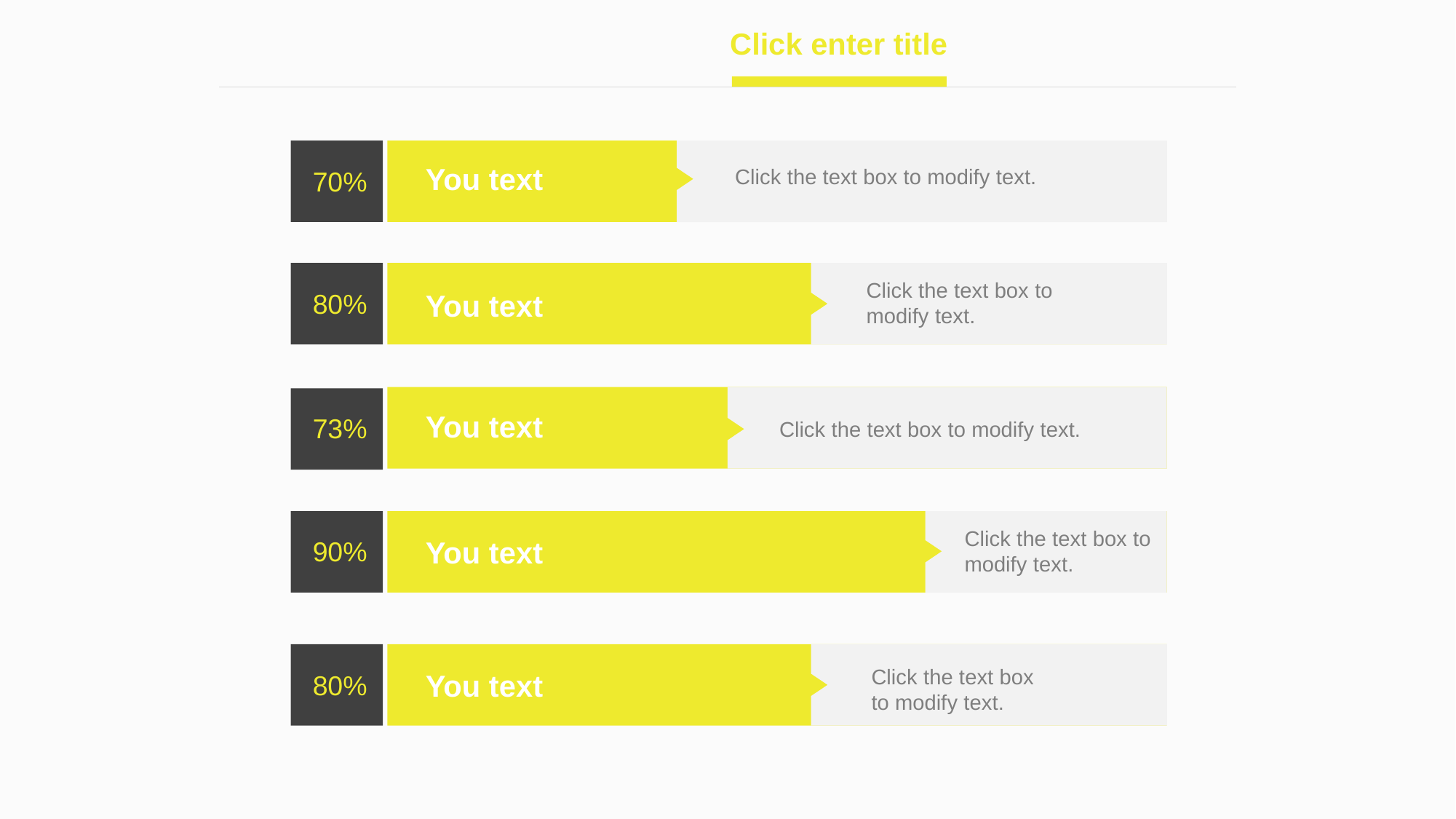

Click enter title

70%

You text

Click the text box to modify text.

Click the text box to modify text.

80%

You text

You text

Click the text box to modify text.

73%

90%

Click the text box to modify text.

You text

Click the text box to modify text.

80%

You text